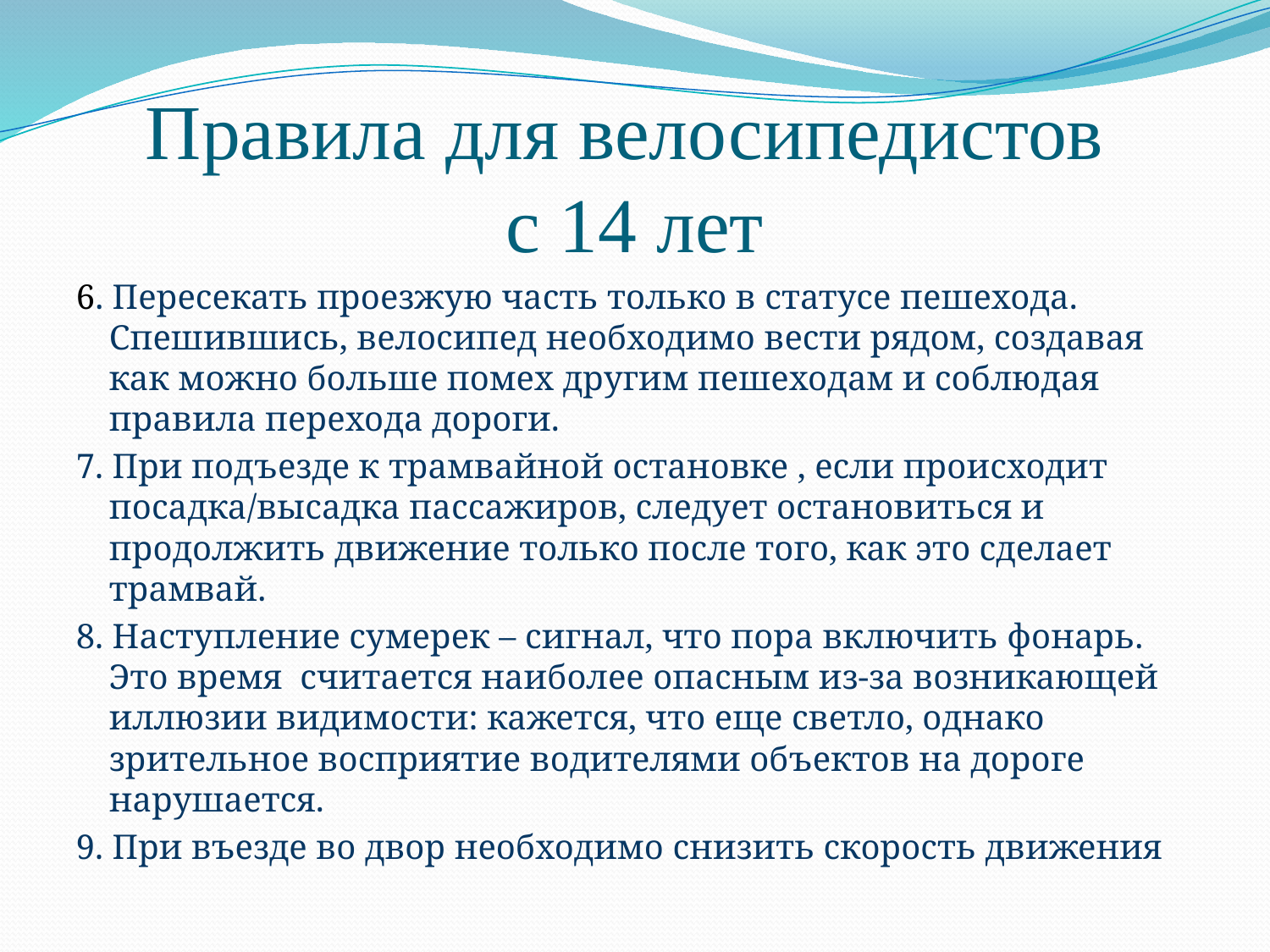

# Правила для велосипедистов с 14 лет
6. Пересекать проезжую часть только в статусе пешехода. Спешившись, велосипед необходимо вести рядом, создавая как можно больше помех другим пешеходам и соблюдая правила перехода дороги.
7. При подъезде к трамвайной остановке , если происходит посадка/высадка пассажиров, следует остановиться и продолжить движение только после того, как это сделает трамвай.
8. Наступление сумерек – сигнал, что пора включить фонарь. Это время  считается наиболее опасным из-за возникающей иллюзии видимости: кажется, что еще светло, однако зрительное восприятие водителями объектов на дороге нарушается.
9. При въезде во двор необходимо снизить скорость движения